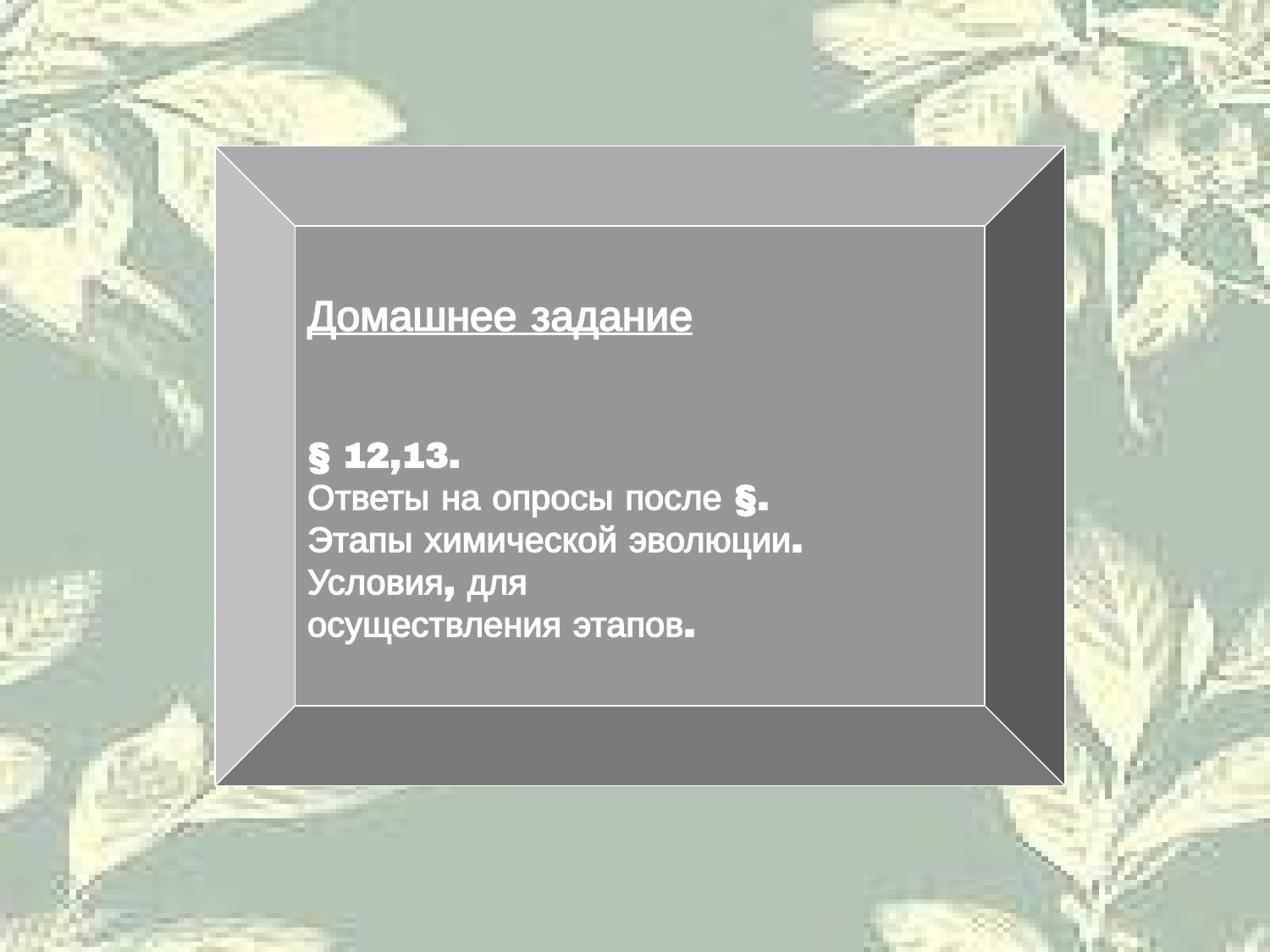

Домашнее задание

§ 12,13.
Ответы на опросы после §.
Этапы химической эволюции.
Условия, для
осуществления этапов.